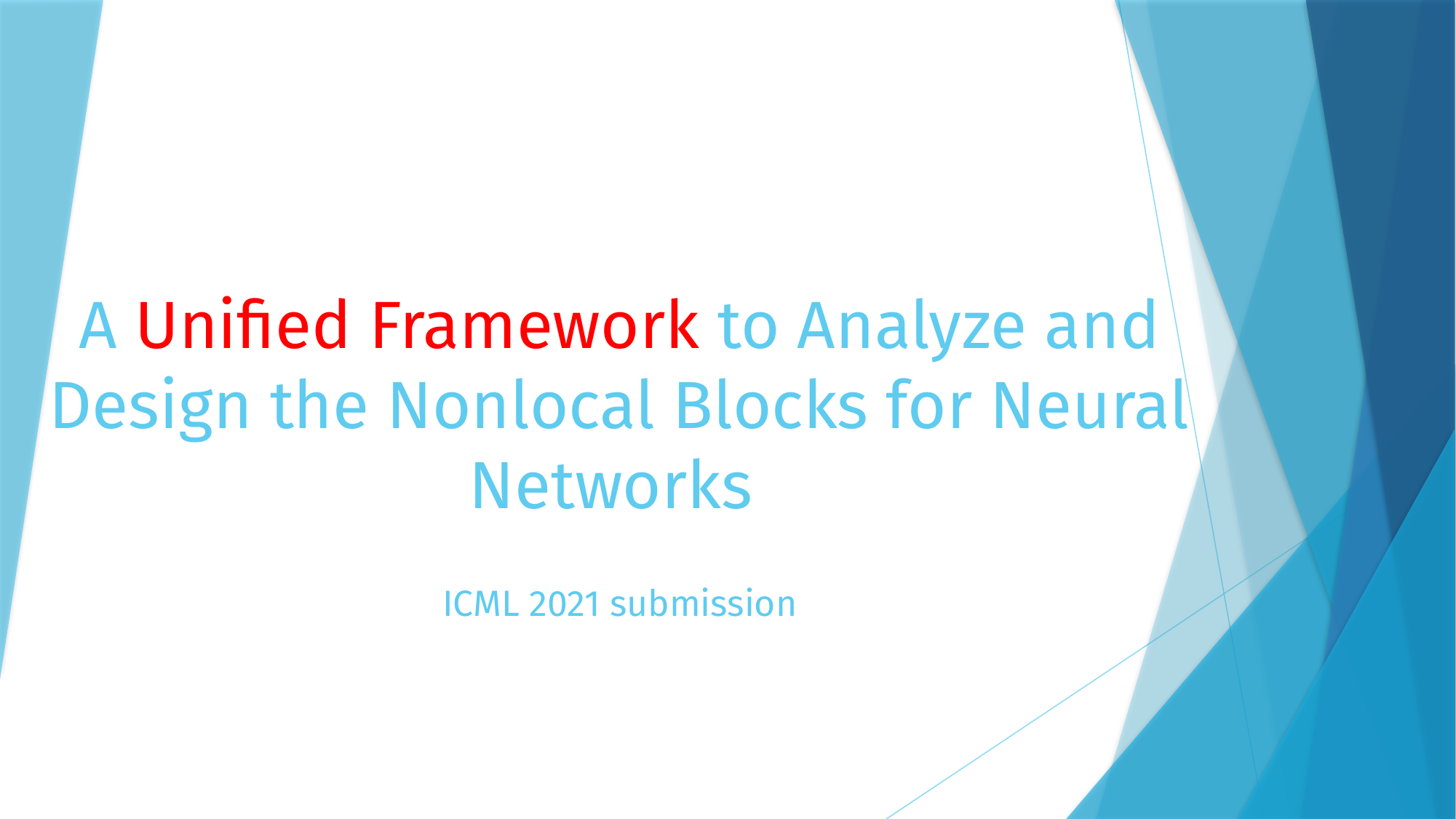

# A Unified Framework to Analyze and Design the Nonlocal Blocks for Neural Networks
ICML 2021 submission